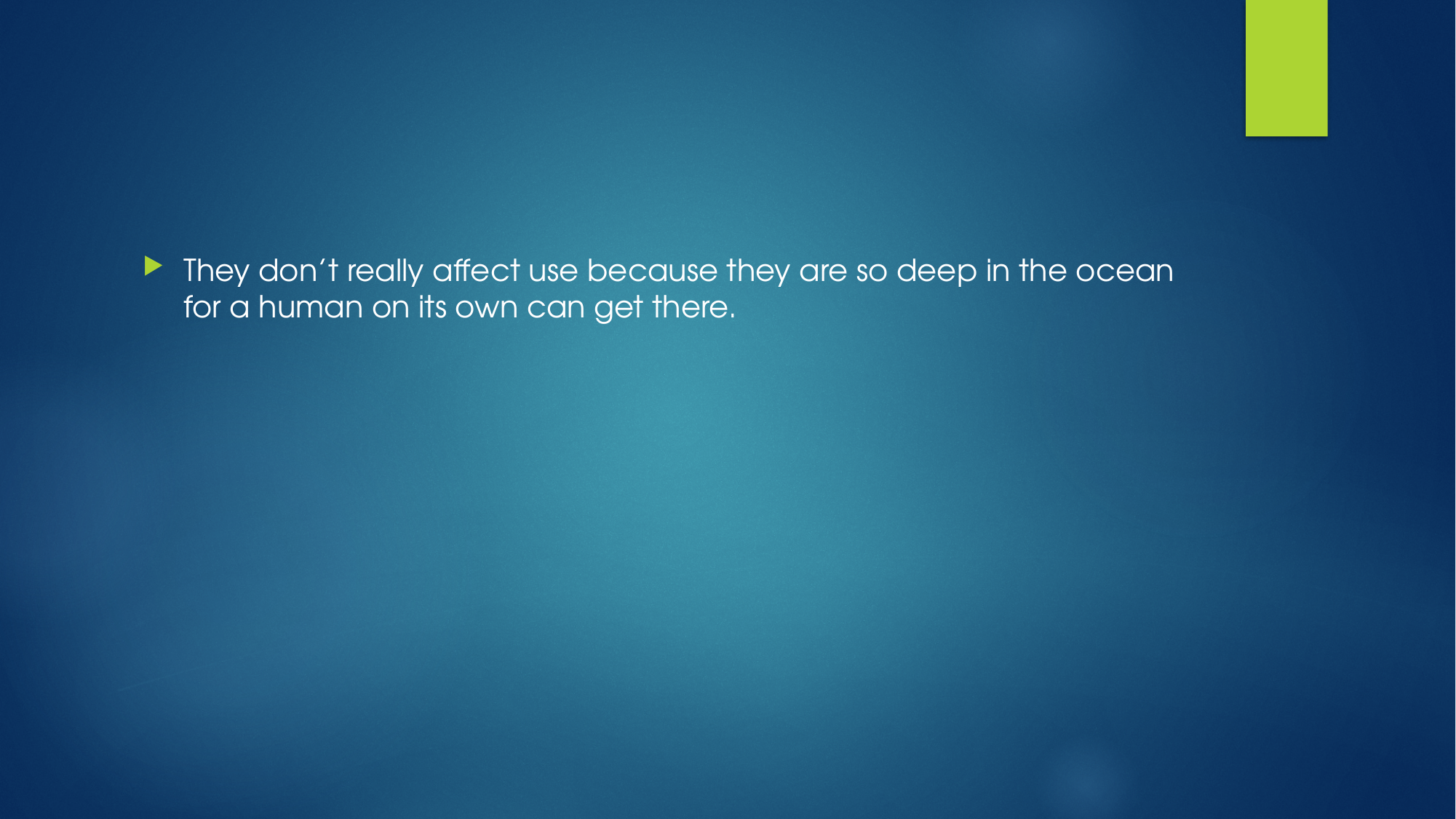

#
They don’t really affect use because they are so deep in the ocean for a human on its own can get there.